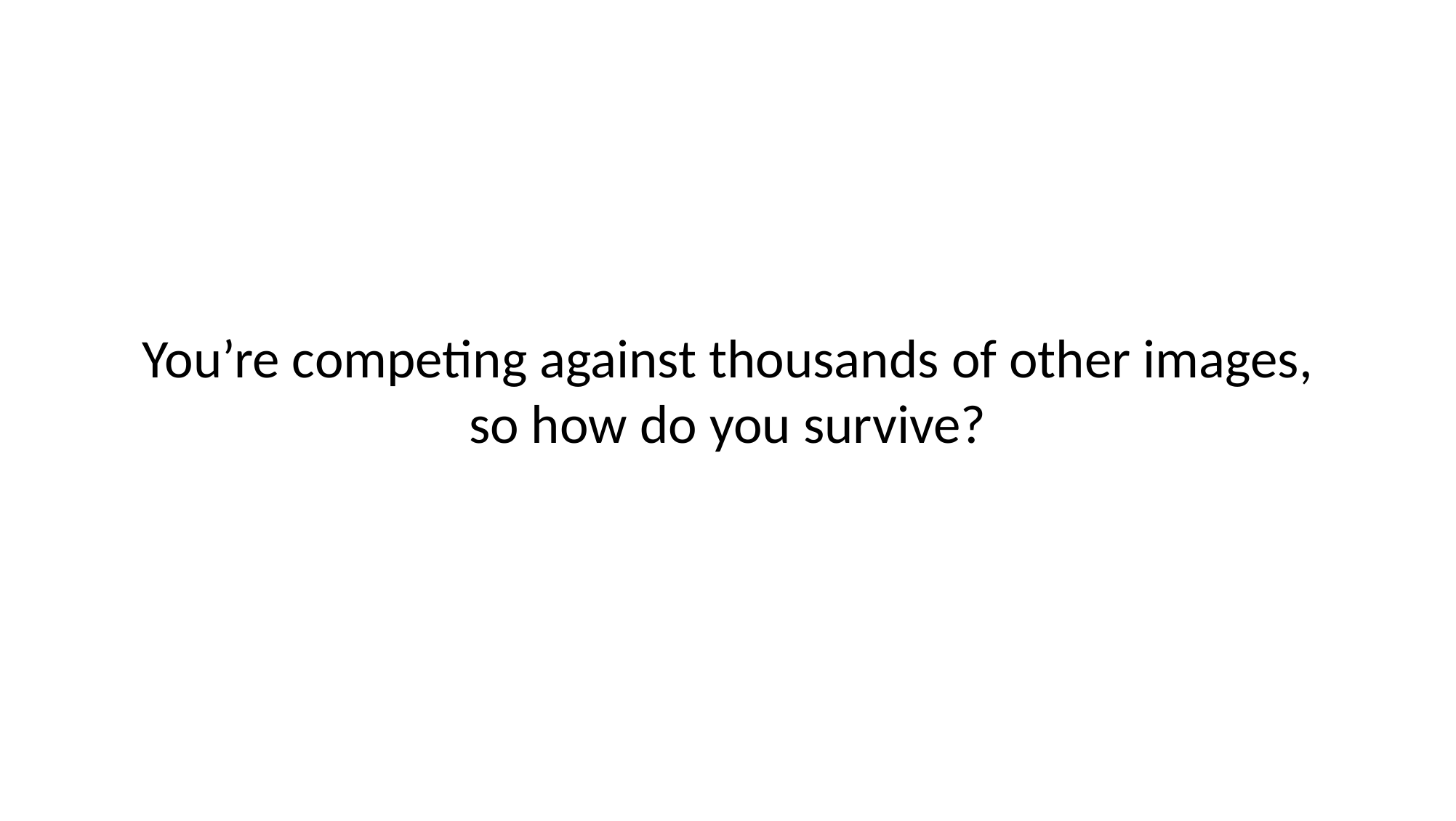

# You’re competing against thousands of other images, so how do you survive?